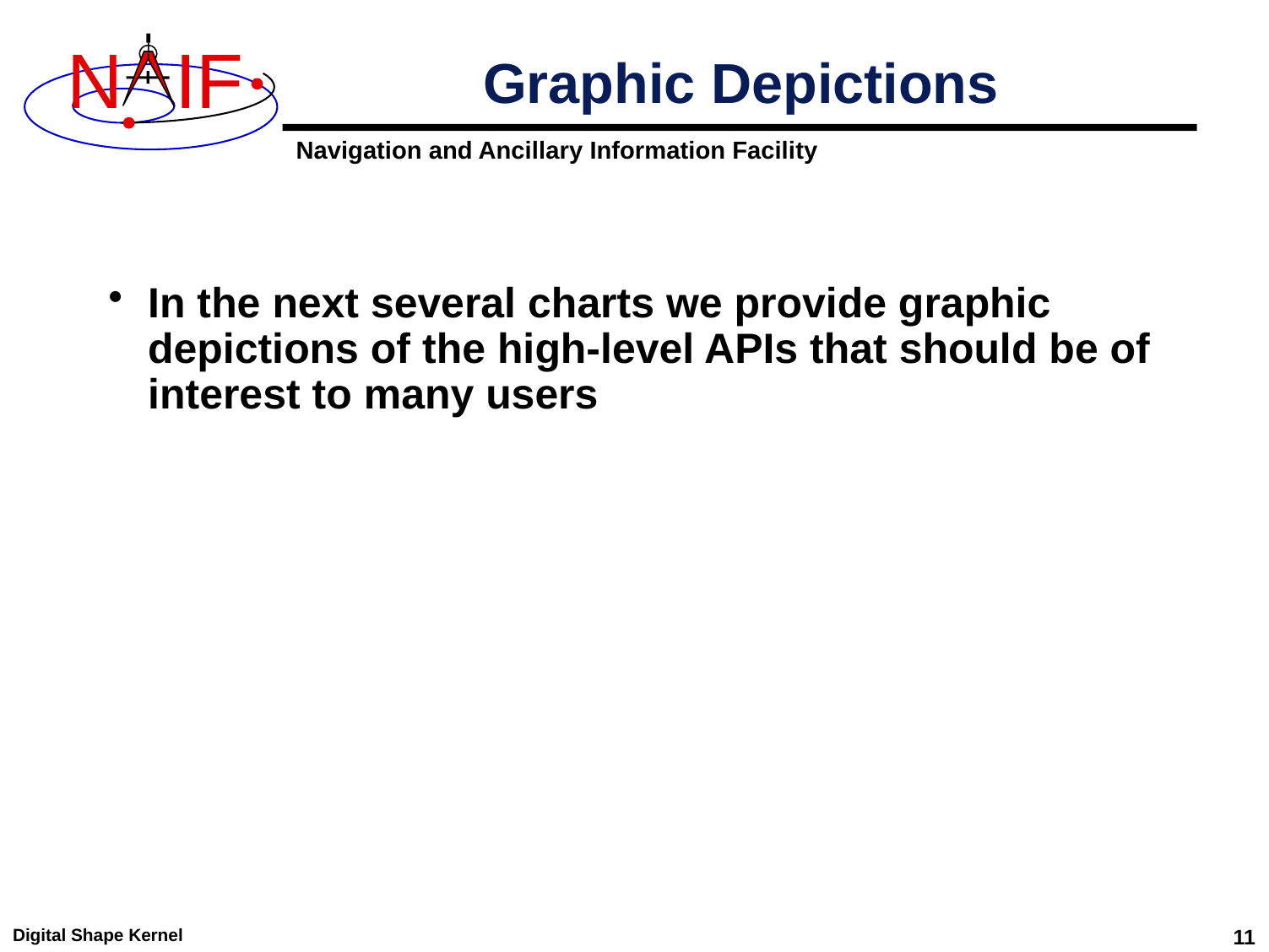

# Graphic Depictions
In the next several charts we provide graphic depictions of the high-level APIs that should be of interest to many users
Digital Shape Kernel
11